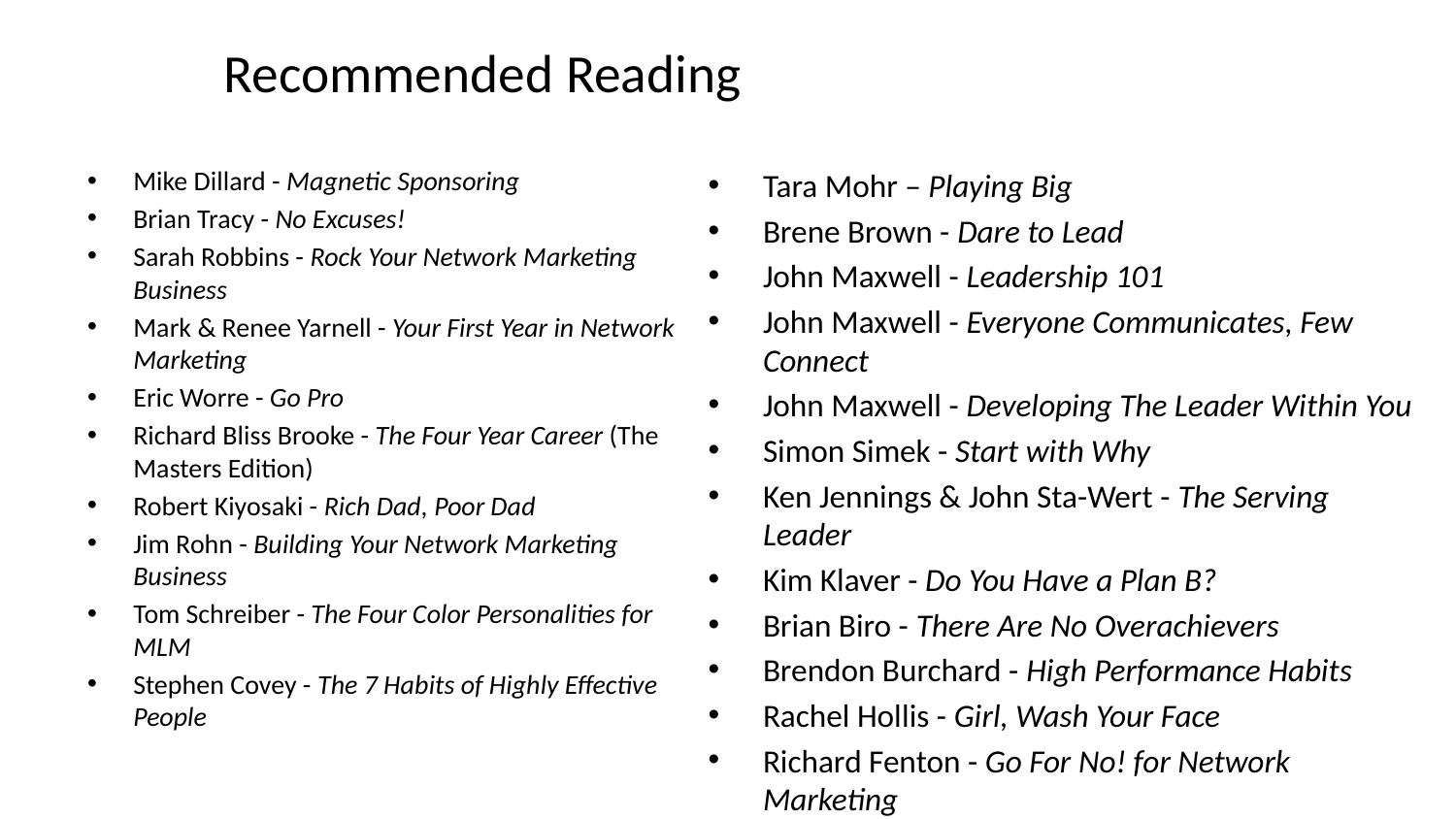

# Recommended Reading

Mike Dillard - Magnetic Sponsoring
Brian Tracy - No Excuses!
Sarah Robbins - Rock Your Network Marketing Business
Mark & Renee Yarnell - Your First Year in Network Marketing
Eric Worre - Go Pro
Richard Bliss Brooke - The Four Year Career (The Masters Edition)
Robert Kiyosaki - Rich Dad, Poor Dad
Jim Rohn - Building Your Network Marketing Business
Tom Schreiber - The Four Color Personalities for MLM
Stephen Covey - The 7 Habits of Highly Effective People
Tara Mohr – Playing Big
Brene Brown - Dare to Lead
John Maxwell - Leadership 101
John Maxwell - Everyone Communicates, Few Connect
John Maxwell - Developing The Leader Within You
Simon Simek - Start with Why
Ken Jennings & John Sta-Wert - The Serving Leader
Kim Klaver - Do You Have a Plan B?
Brian Biro - There Are No Overachievers
Brendon Burchard - High Performance Habits
Rachel Hollis - Girl, Wash Your Face
Richard Fenton - Go For No! for Network Marketing